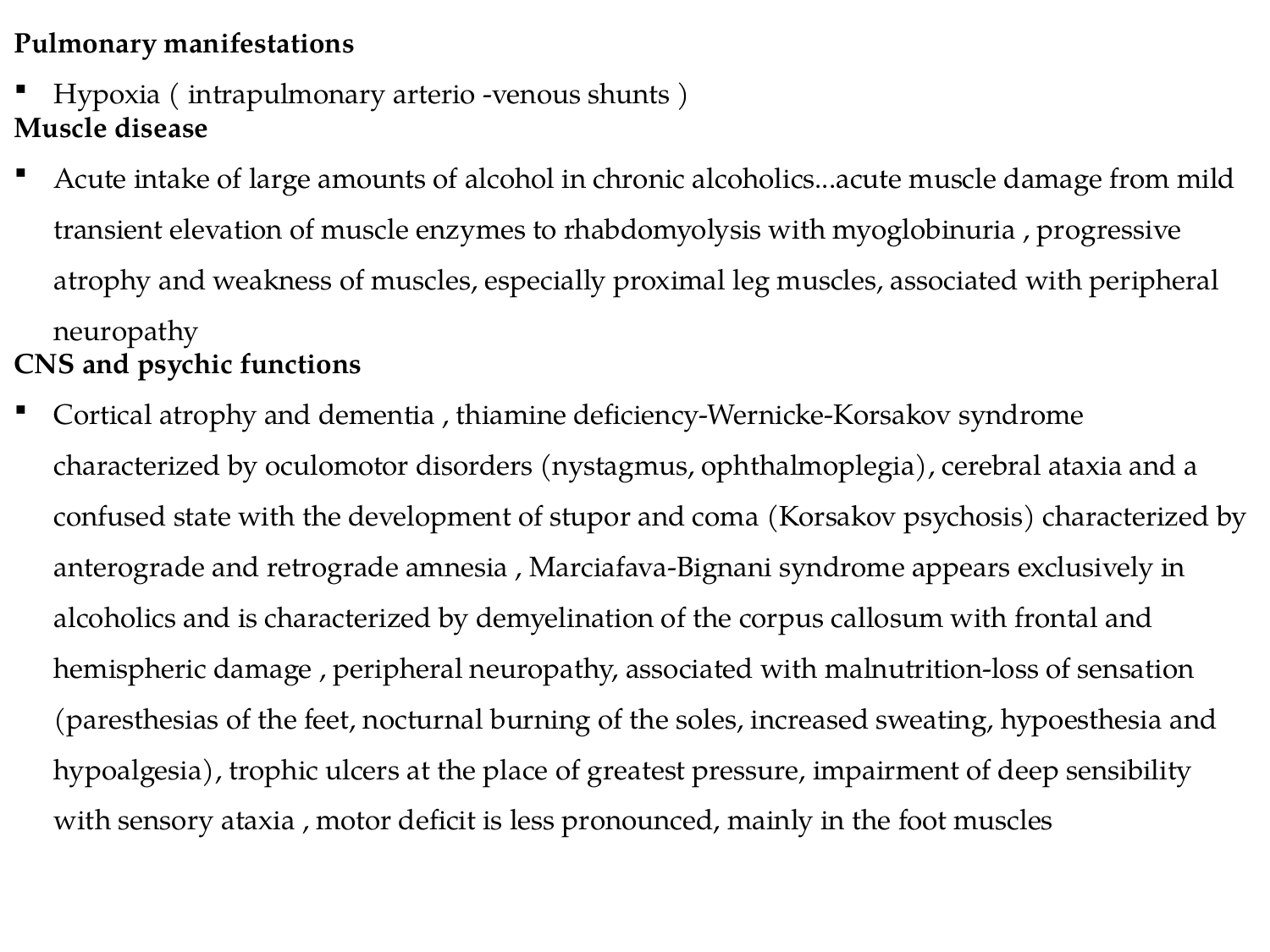

Pulmonary manifestations
Hypoxia ( intrapulmonary arterio -venous shunts )
Muscle disease
Acute intake of large amounts of alcohol in chronic alcoholics...acute muscle damage from mild transient elevation of muscle enzymes to rhabdomyolysis with myoglobinuria , progressive atrophy and weakness of muscles, especially proximal leg muscles, associated with peripheral neuropathy
CNS and psychic functions
Cortical atrophy and dementia , thiamine deficiency-Wernicke-Korsakov syndrome characterized by oculomotor disorders (nystagmus, ophthalmoplegia), cerebral ataxia and a confused state with the development of stupor and coma (Korsakov psychosis) characterized by anterograde and retrograde amnesia , Marciafava-Bignani syndrome appears exclusively in alcoholics and is characterized by demyelination of the corpus callosum with frontal and hemispheric damage , peripheral neuropathy, associated with malnutrition-loss of sensation (paresthesias of the feet, nocturnal burning of the soles, increased sweating, hypoesthesia and hypoalgesia), trophic ulcers at the place of greatest pressure, impairment of deep sensibility with sensory ataxia , motor deficit is less pronounced, mainly in the foot muscles